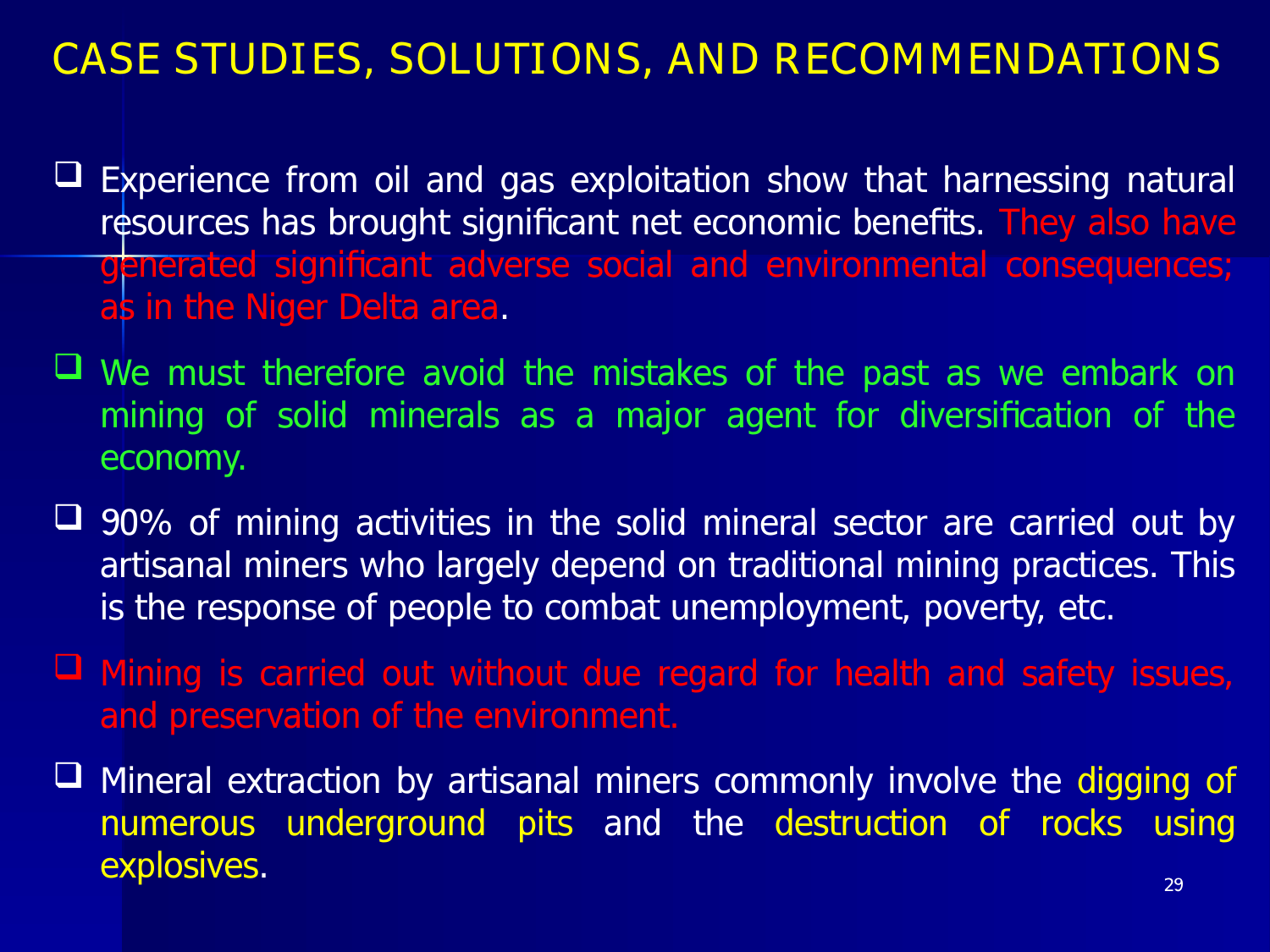

CASE STUDIES, SOLUTIONS, AND RECOMMENDATIONS
Experience from oil and gas exploitation show that harnessing natural resources has brought significant net economic benefits. They also have generated significant adverse social and environmental consequences; as in the Niger Delta area.

We must therefore avoid the mistakes of the past as we embark on mining of solid minerals as a major agent for diversification of the economy.

90% of mining activities in the solid mineral sector are carried out by artisanal miners who largely depend on traditional mining practices. This is the response of people to combat unemployment, poverty, etc.

Mining is carried out without due regard for health and safety issues, and preservation of the environment.

Mineral extraction by artisanal miners commonly involve the digging of numerous underground pits and the destruction of rocks using explosives.
29